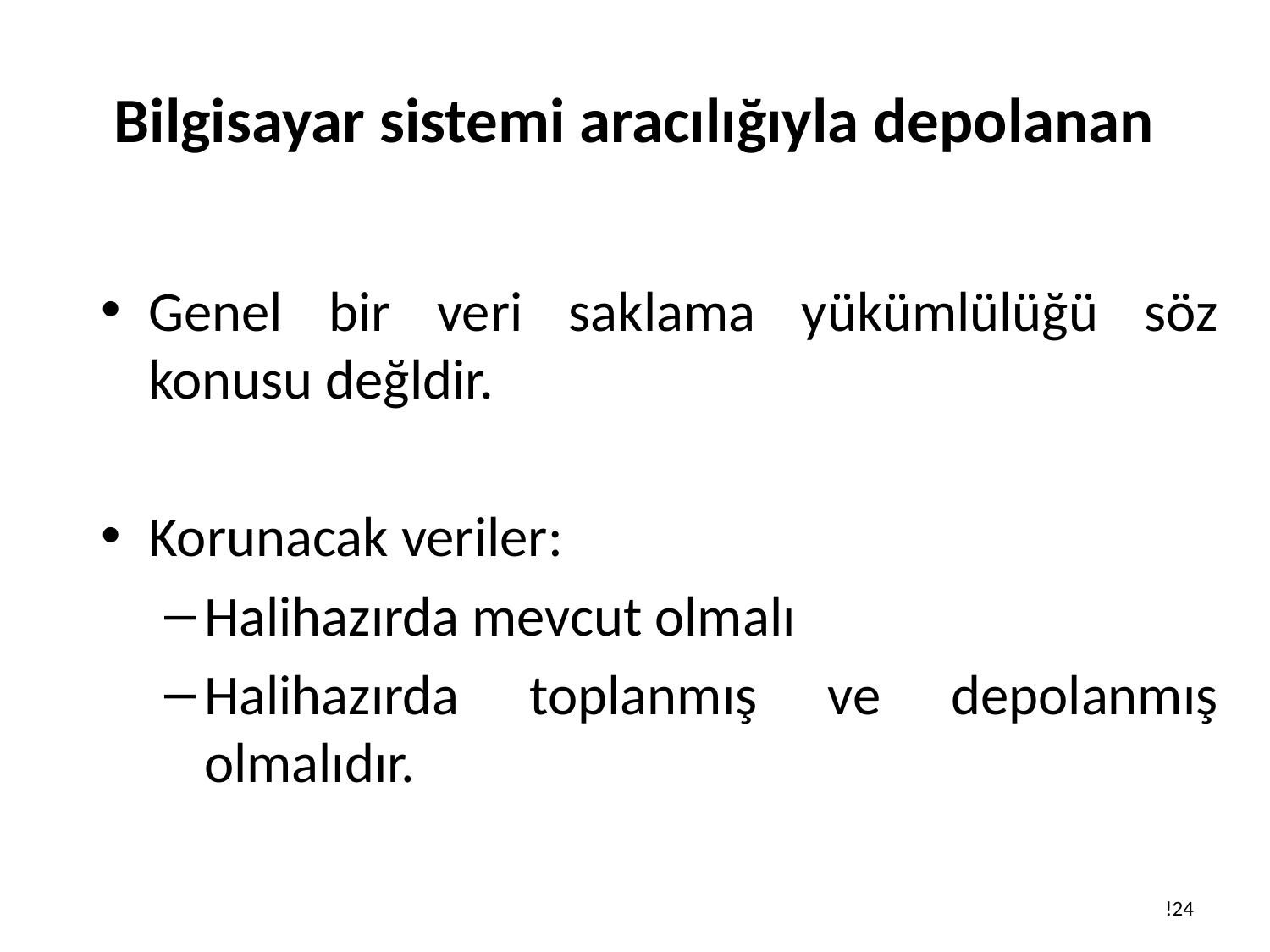

# Bilgisayar sistemi aracılığıyla depolanan

Genel bir veri saklama yükümlülüğü söz konusu değldir.

Korunacak veriler:
Halihazırda mevcut olmalı
Halihazırda toplanmış ve depolanmış olmalıdır.

!24